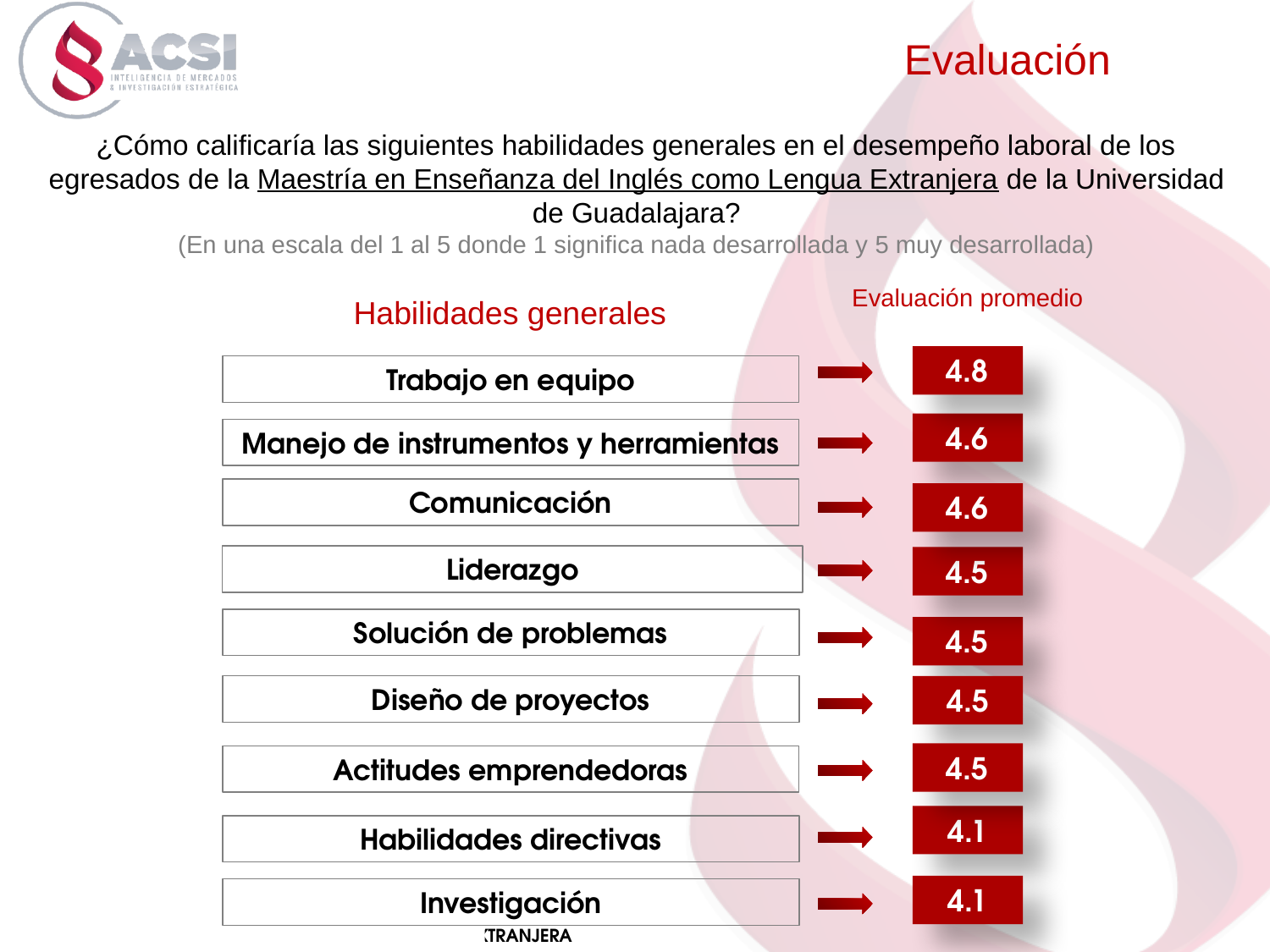

Evaluación
¿Cómo calificaría las siguientes habilidades generales en el desempeño laboral de los egresados de la Maestría en Enseñanza del Inglés como Lengua Extranjera de la Universidad de Guadalajara?
(En una escala del 1 al 5 donde 1 significa nada desarrollada y 5 muy desarrollada)
Evaluación promedio
Habilidades generales
4.8
Trabajo en equipo

4.6
Manejo de instrumentos y herramientas

Comunicación
4.6

Liderazgo
4.5

Solución de problemas
4.5

Diseño de proyectos
4.5

4.5
Actitudes emprendedoras

4.1
Habilidades directivas

4.1
Investigación